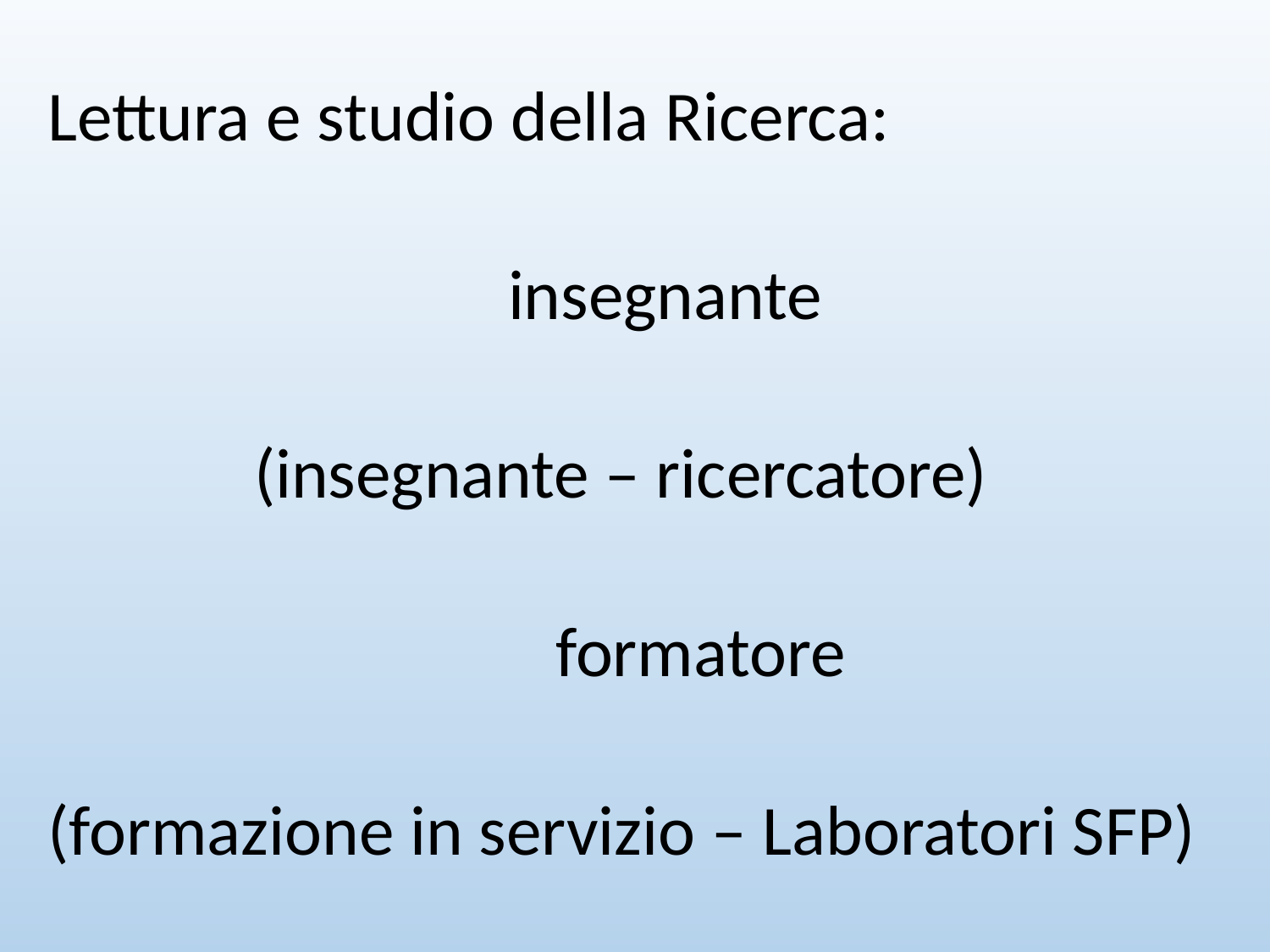

Lettura e studio della Ricerca:

			     insegnante

	     (insegnante – ricercatore)

				formatore

(formazione in servizio – Laboratori SFP)